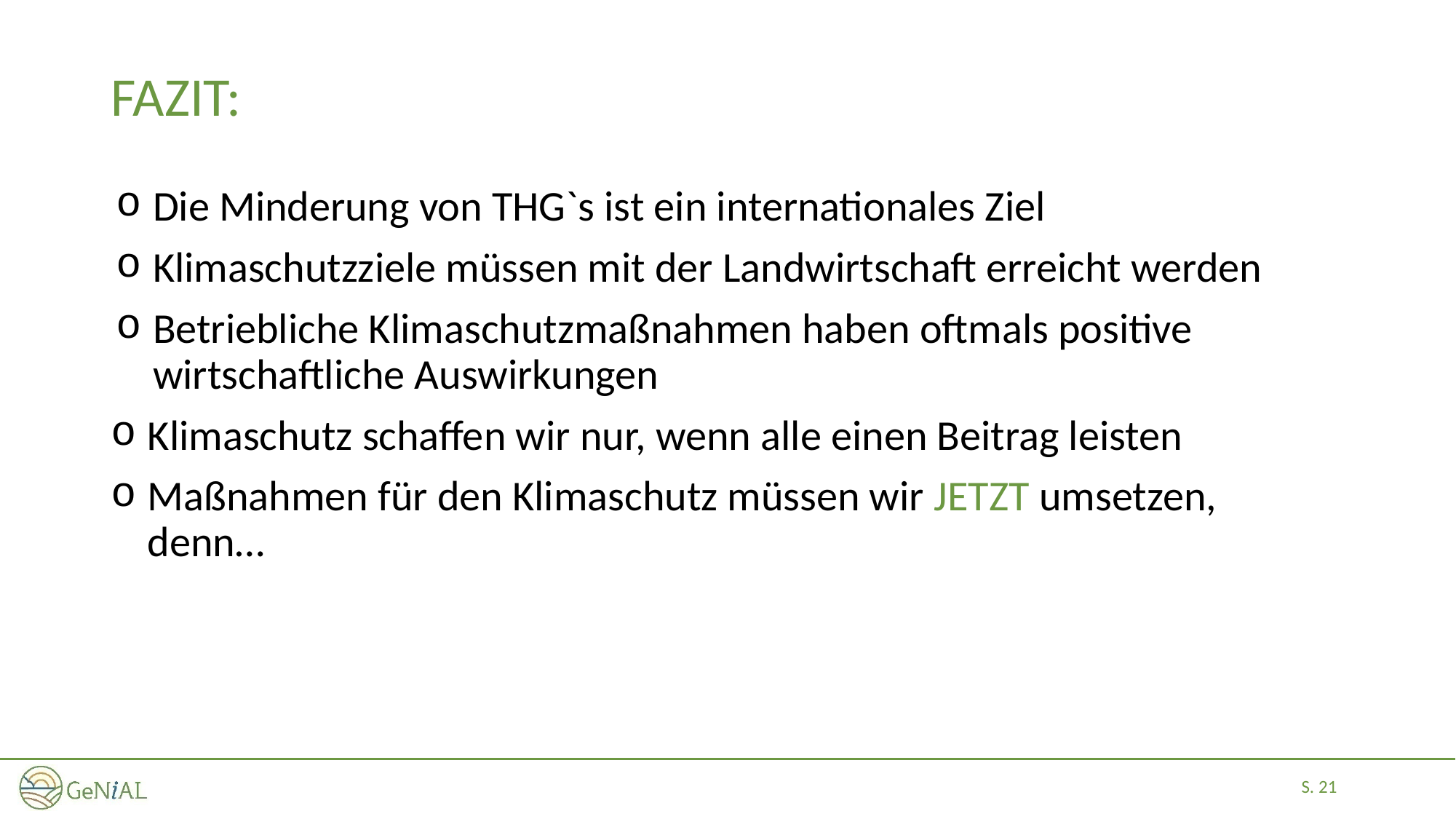

# FAZIT:
 Die Minderung von THG`s ist ein internationales Ziel
 Klimaschutzziele müssen mit der Landwirtschaft erreicht werden
 Betriebliche Klimaschutzmaßnahmen haben oftmals positive
 wirtschaftliche Auswirkungen
 Klimaschutz schaffen wir nur, wenn alle einen Beitrag leisten
 Maßnahmen für den Klimaschutz müssen wir JETZT umsetzen,
 denn…